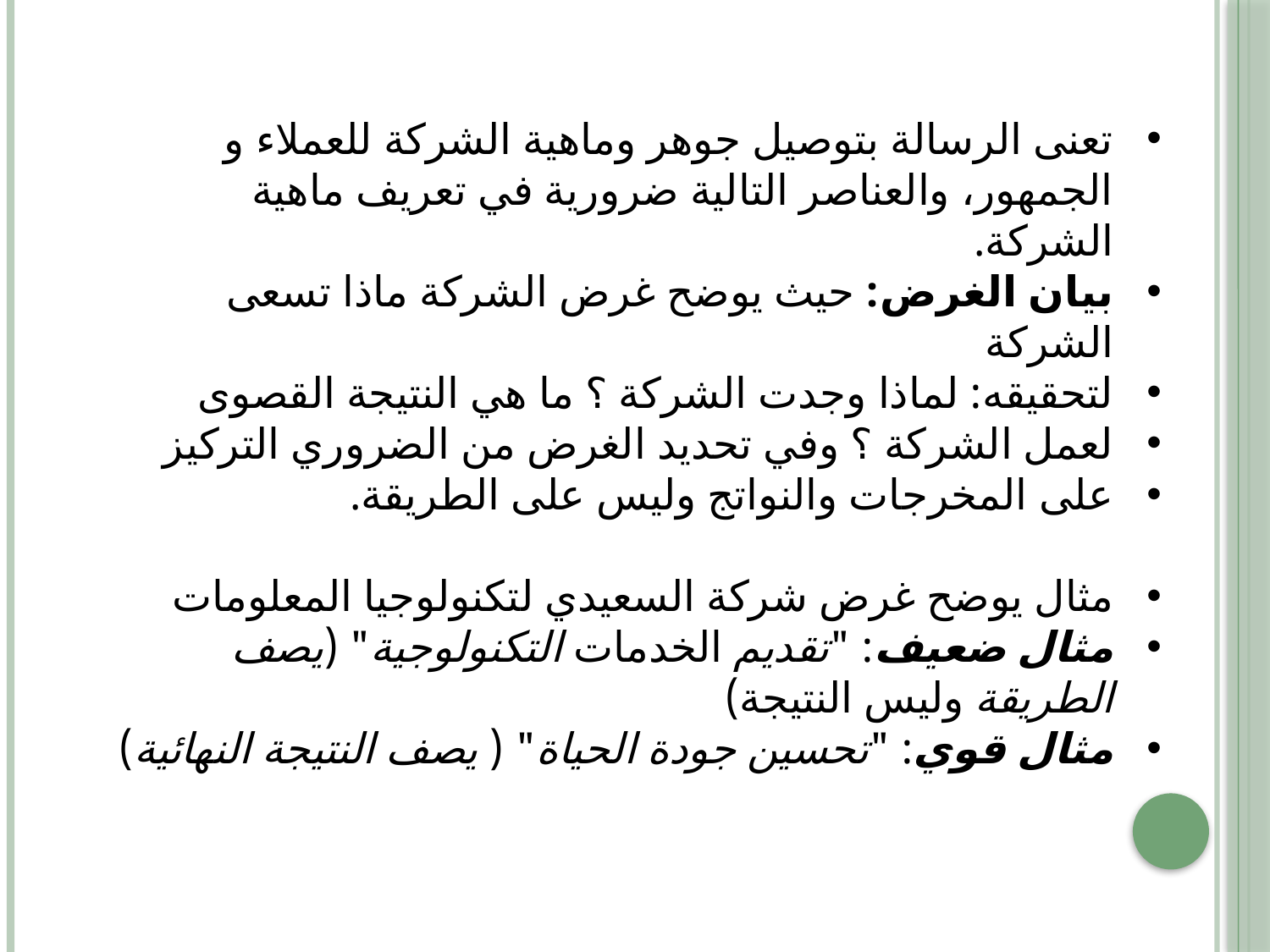

تعنى الرسالة بتوصيل جوهر وماهية الشركة للعملاء و الجمهور، والعناصر التالية ضرورية في تعريف ماهية الشركة.
بيان الغرض: حيث يوضح غرض الشركة ماذا تسعى الشركة
لتحقيقه: لماذا وجدت الشركة ؟ ما هي النتيجة القصوى
لعمل الشركة ؟ وفي تحديد الغرض من الضروري التركيز
على المخرجات والنواتج وليس على الطريقة.

مثال يوضح غرض شركة السعيدي لتكنولوجيا المعلومات
مثال ضعيف: "تقديم الخدمات التكنولوجية" (يصف الطريقة وليس النتيجة)
مثال قوي: "تحسين جودة الحياة" ( يصف النتيجة النهائية)